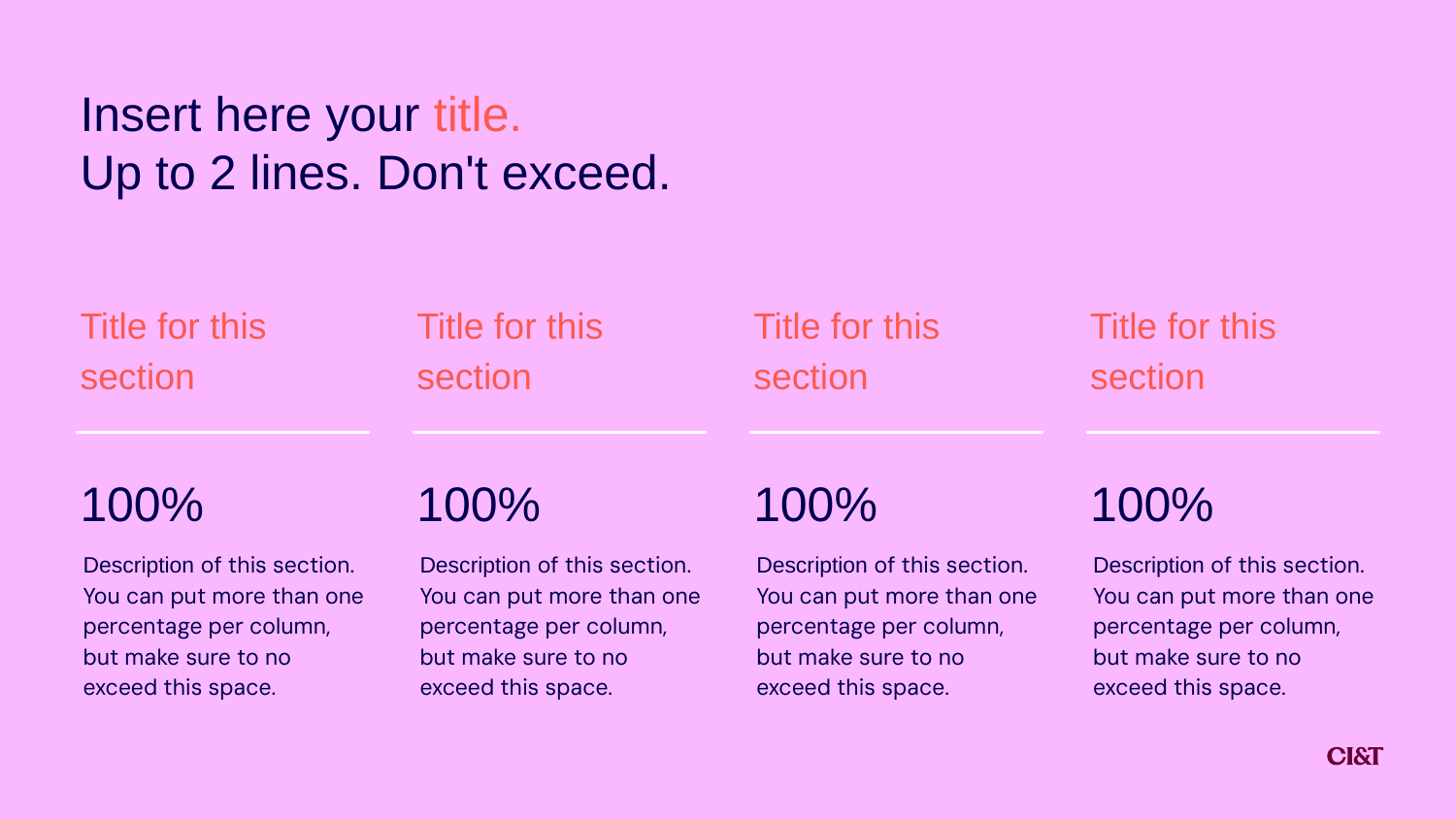

Insert here your title.
Up to 2 lines. Don't exceed.
Title for this section
Title for this section
Title for this section
Title for this section
100%
100%
100%
100%
Description of this section. You can put more than one percentage per column, but make sure to no exceed this space.
Description of this section. You can put more than one percentage per column, but make sure to no exceed this space.
Description of this section. You can put more than one percentage per column, but make sure to no exceed this space.
Description of this section. You can put more than one percentage per column, but make sure to no exceed this space.